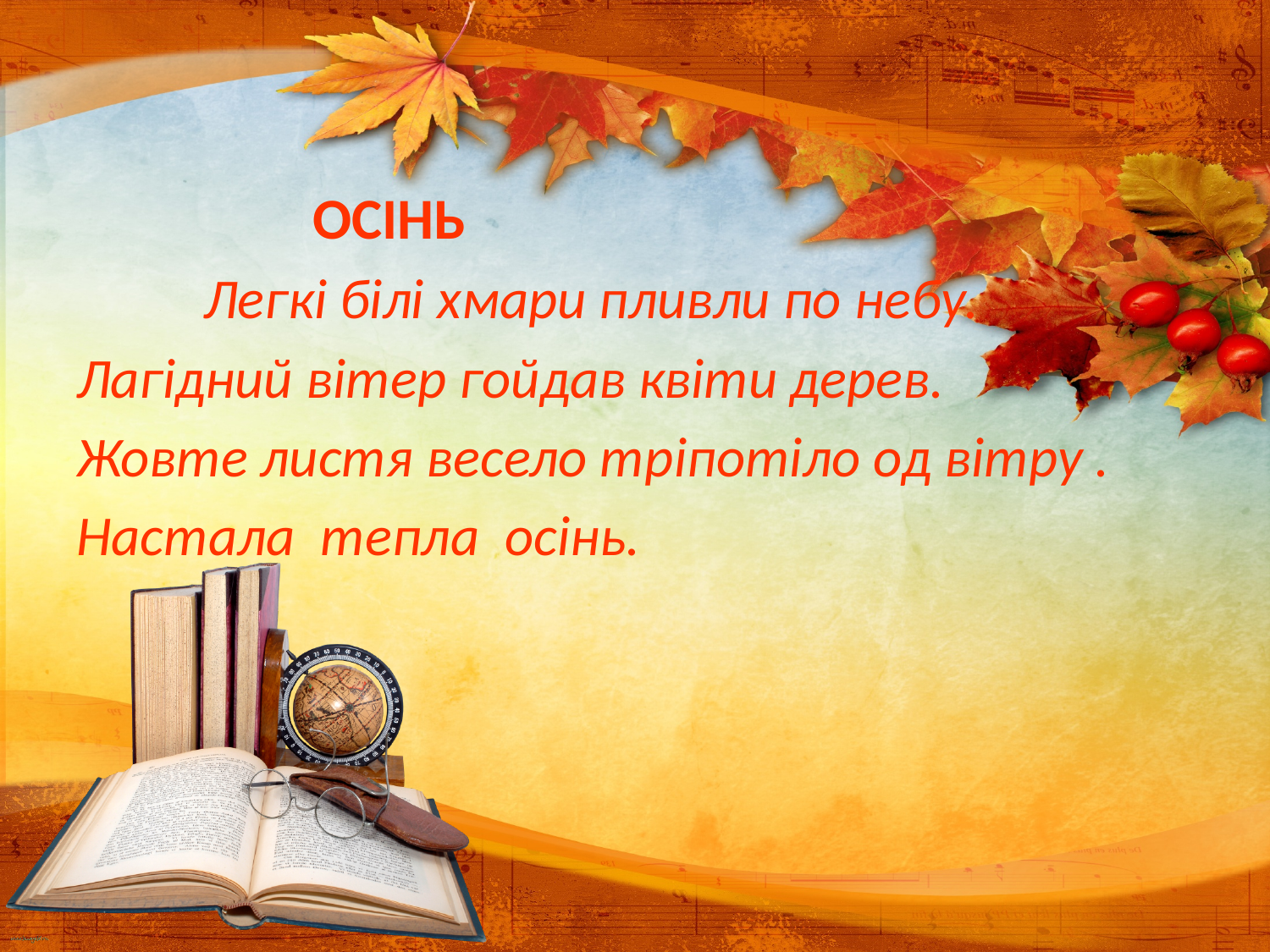

# ОСІНЬ
	Легкі білі хмари пливли по небу.
Лагідний вітер гойдав квіти дерев.
Жовте листя весело тріпотіло од вітру .
Настала  тепла  осінь.